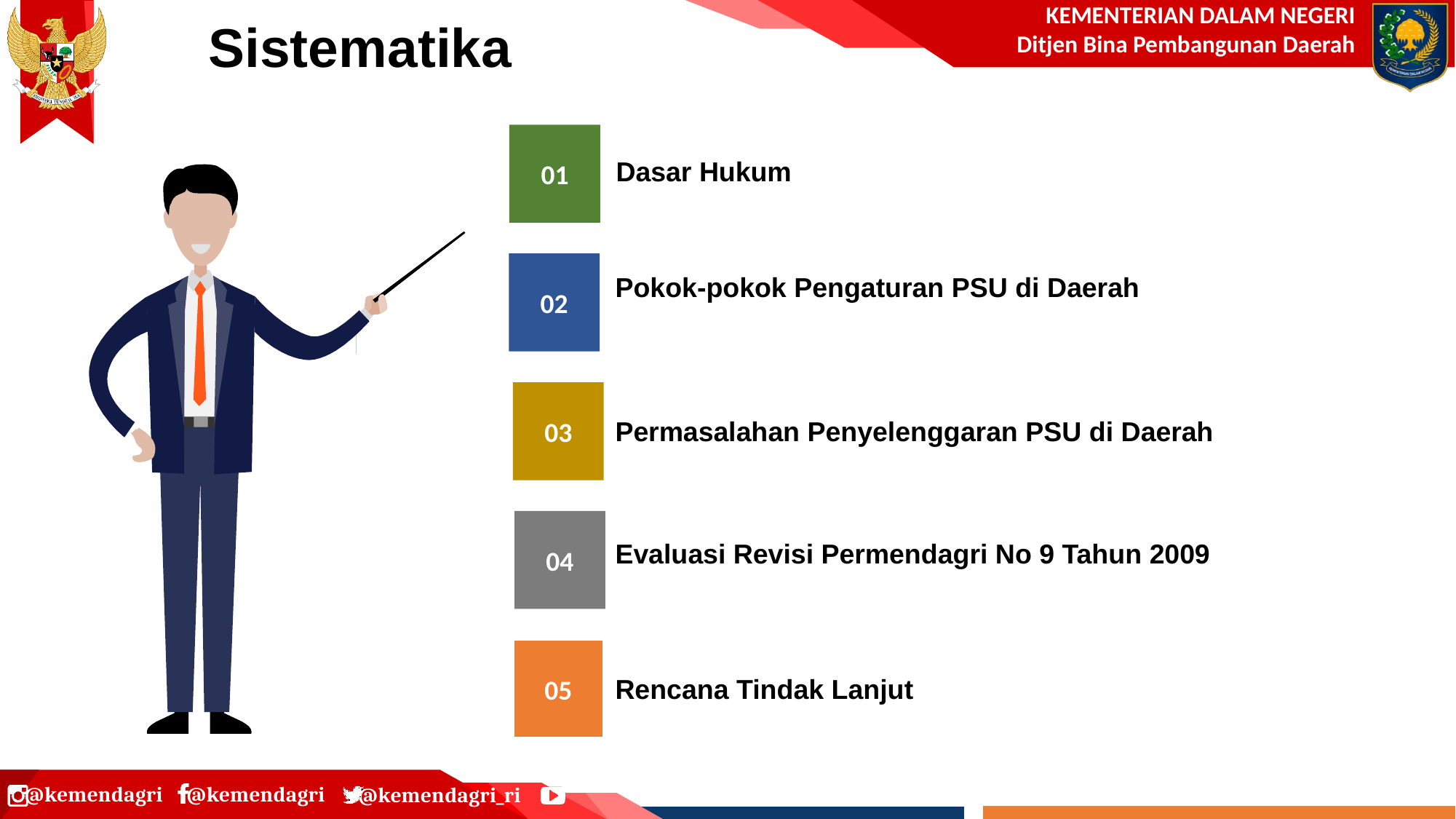

Sistematika
01
Dasar Hukum

02
Pokok-pokok Pengaturan PSU di Daerah
03
Permasalahan Penyelenggaran PSU di Daerah
04
Evaluasi Revisi Permendagri No 9 Tahun 2009
05
Rencana Tindak Lanjut